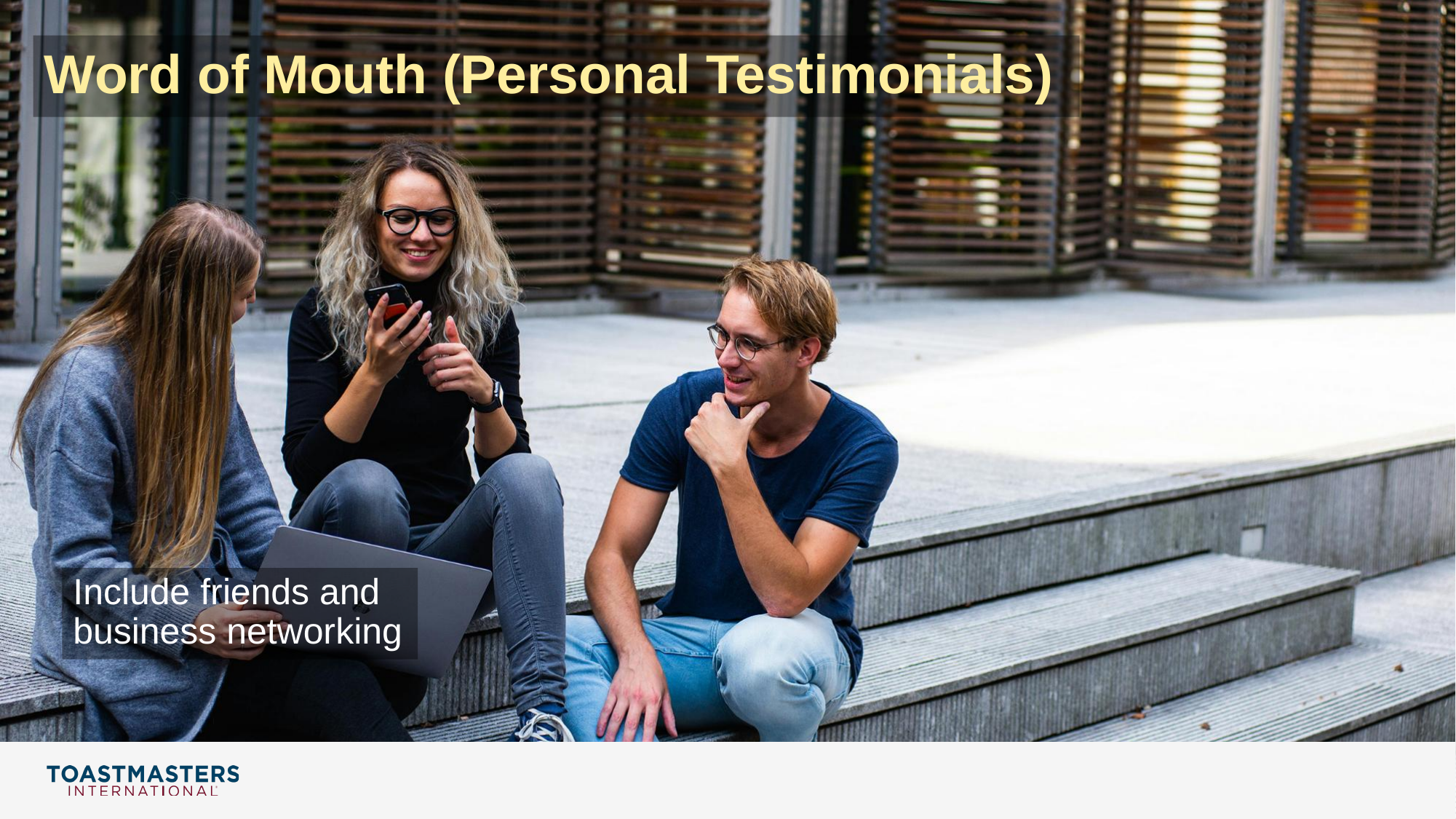

# Word of Mouth (Personal Testimonials)
Include friends and
business networking